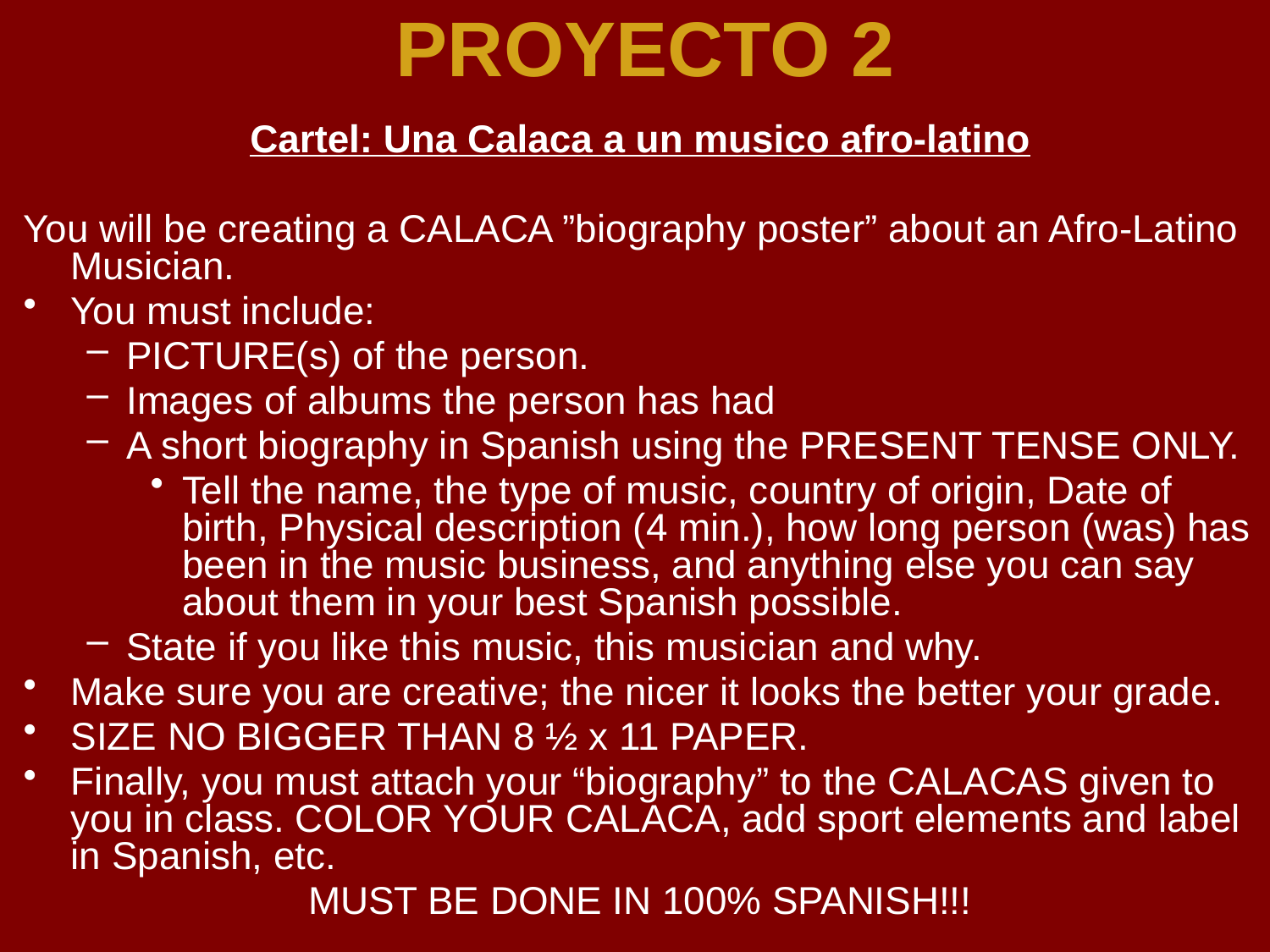

# PROYECTO 2
Cartel: Una Calaca a un musico afro-latino

You will be creating a CALACA ”biography poster” about an Afro-Latino Musician.
You must include:
PICTURE(s) of the person.
Images of albums the person has had
A short biography in Spanish using the PRESENT TENSE ONLY.
Tell the name, the type of music, country of origin, Date of birth, Physical description (4 min.), how long person (was) has been in the music business, and anything else you can say about them in your best Spanish possible.
State if you like this music, this musician and why.
Make sure you are creative; the nicer it looks the better your grade.
SIZE NO BIGGER THAN 8 ½ x 11 PAPER.
Finally, you must attach your “biography” to the CALACAS given to you in class. COLOR YOUR CALACA, add sport elements and label in Spanish, etc.
MUST BE DONE IN 100% SPANISH!!!